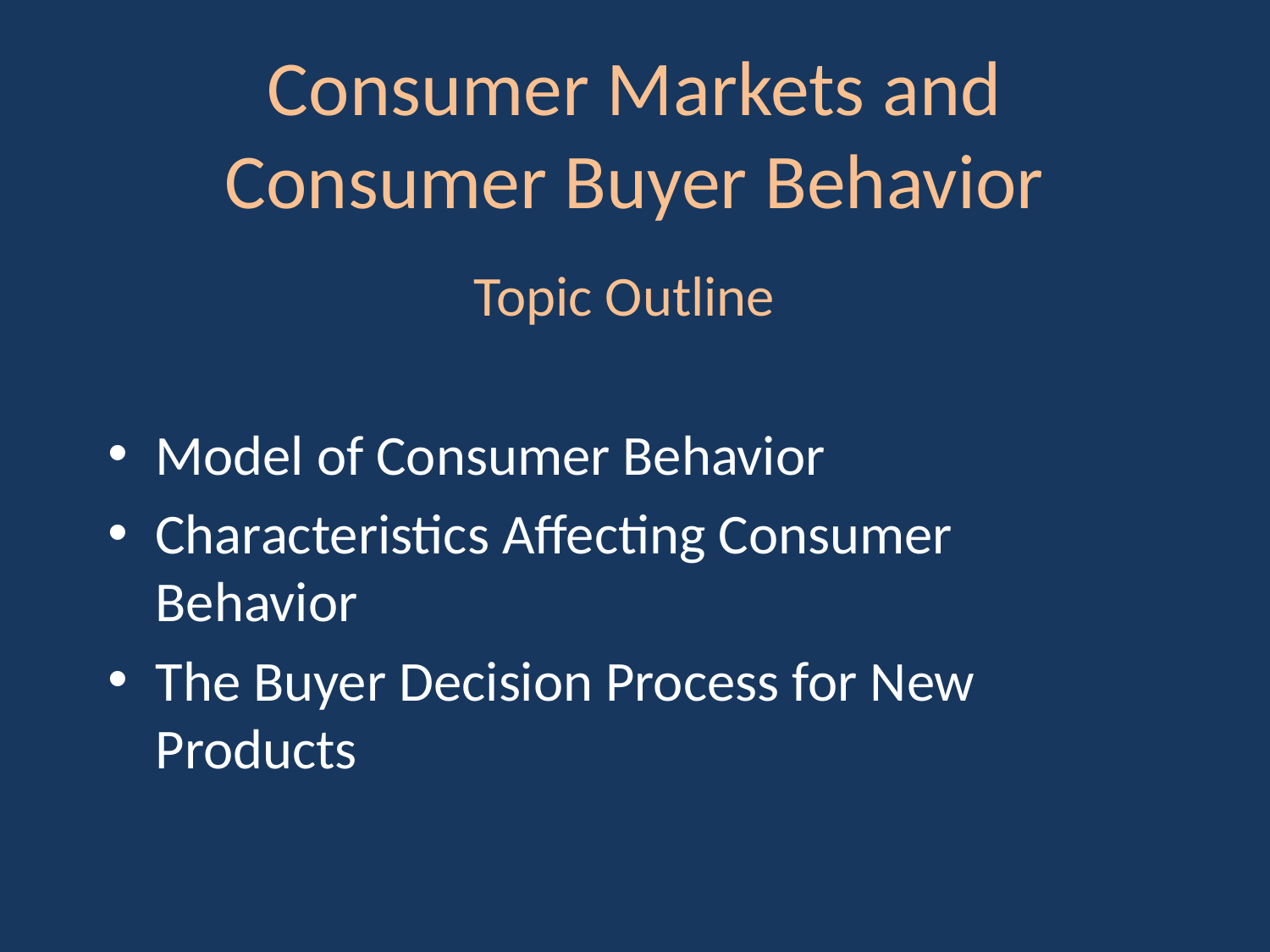

Consumer Markets and Consumer Buyer Behavior
Topic Outline
Model of Consumer Behavior
Characteristics Affecting Consumer Behavior
The Buyer Decision Process for New Products